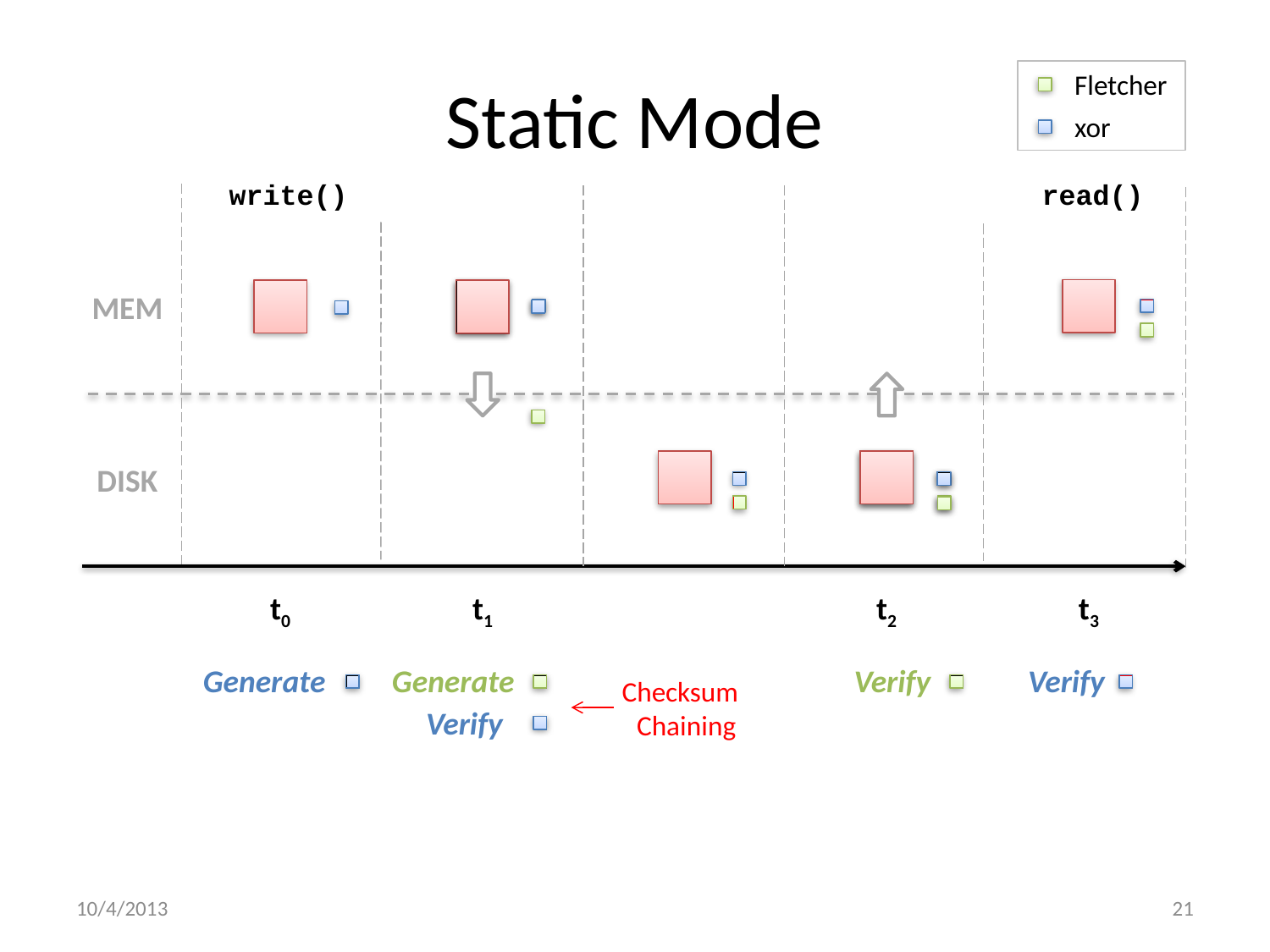

# Static Mode

Fletcher

xor

write()
read()

MEM

DISK

t0
t1
t2
t3
Generate
Generate
Verify
Verify
Checksum
 Chaining

Verify

10/4/2013
21